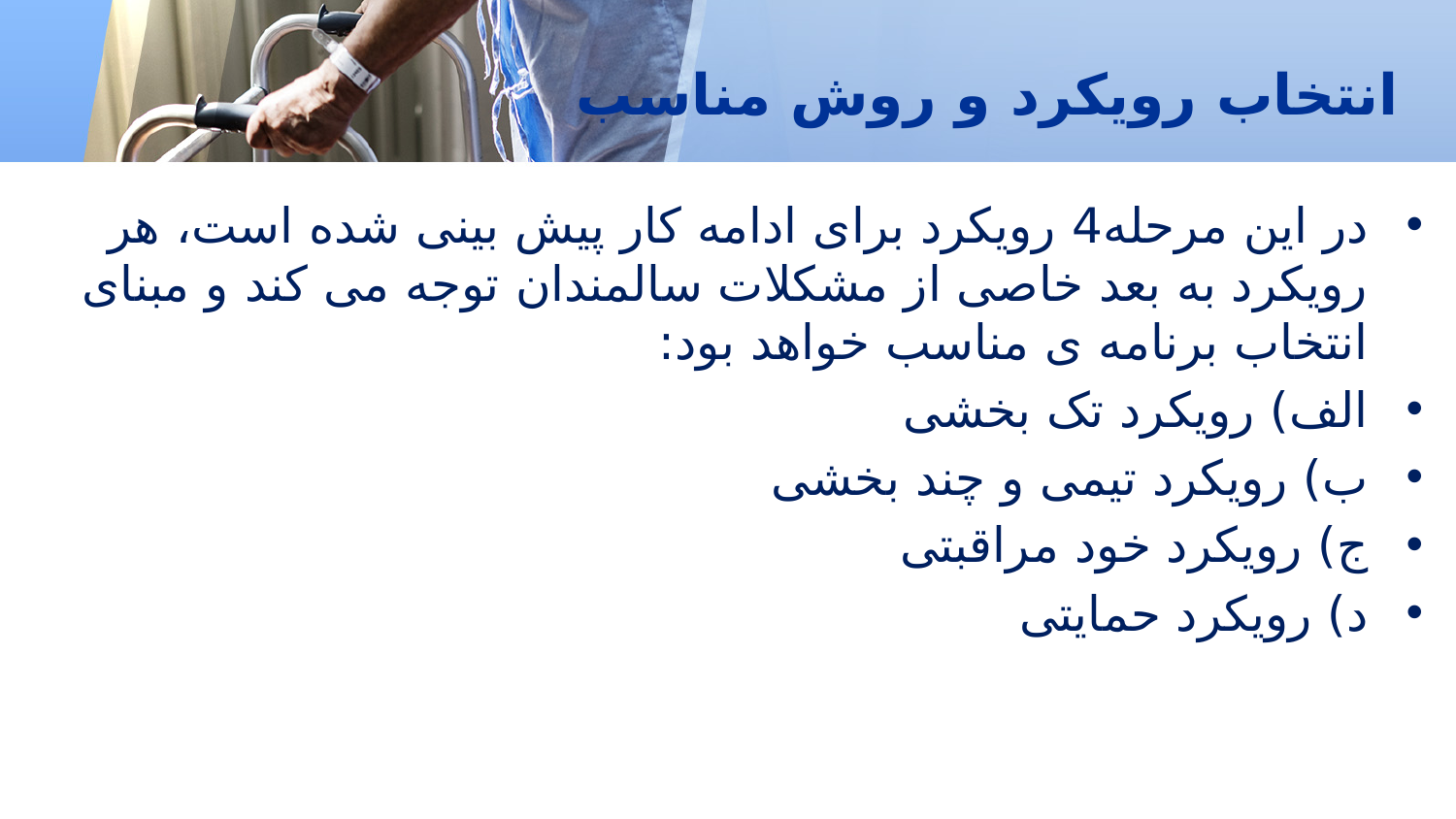

# انتخاب رویکرد و روش مناسب
در این مرحله4 رویکرد برای ادامه کار پیش بینی شده است، هر رویکرد به بعد خاصی از مشکلات سالمندان توجه می کند و مبنای انتخاب برنامه ی مناسب خواهد بود:
الف) رویکرد تک بخشی
ب‌) رویکرد تیمی و چند بخشی
ج‌) رویکرد خود مراقبتی
د‌) رویکرد حمایتی